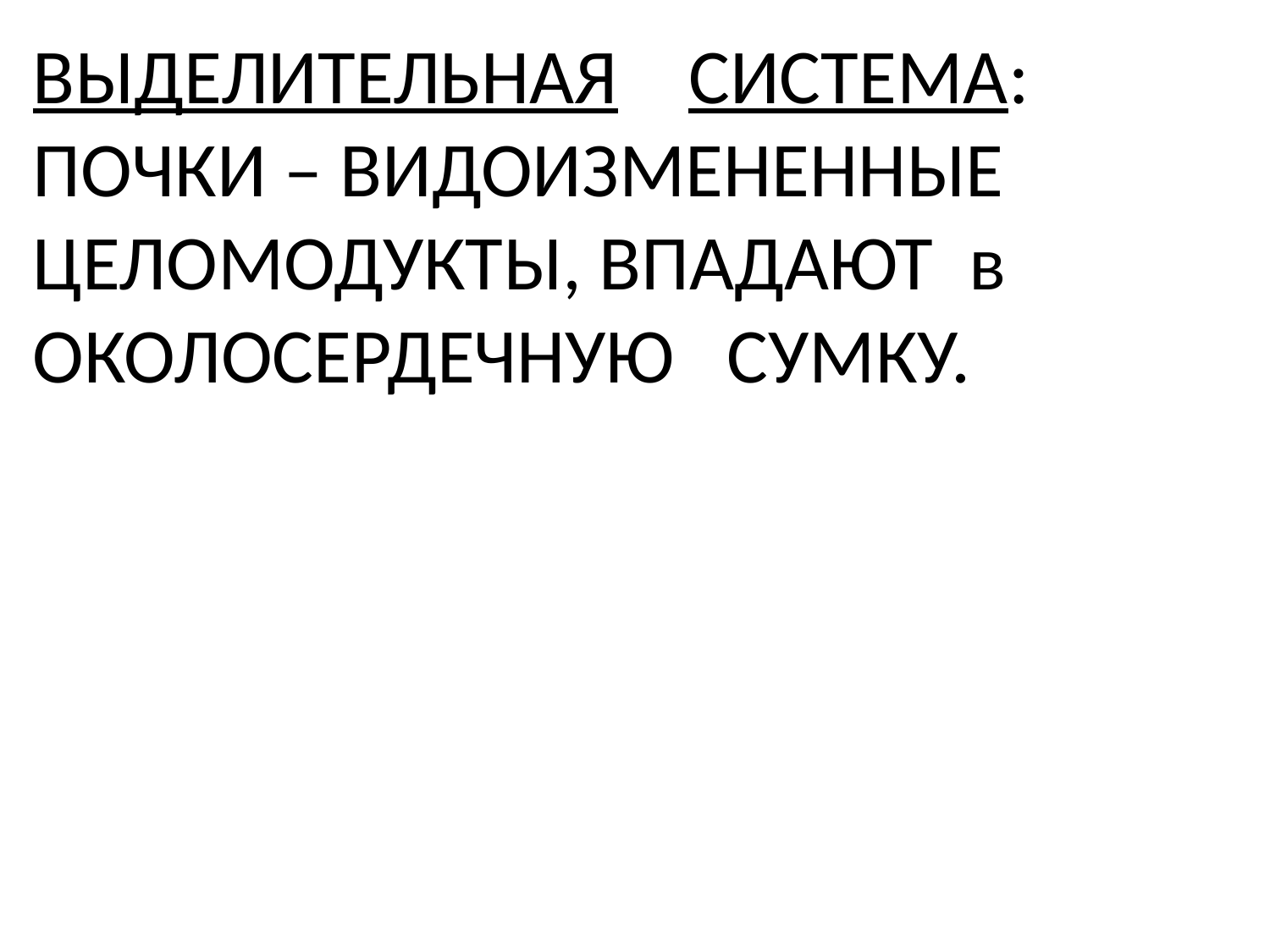

# ВЫДЕЛИТЕЛЬНАЯ    СИСТЕМА: ПОЧКИ – ВИДОИЗМЕНЕННЫЕ ЦЕЛОМОДУКТЫ, ВПАДАЮТ  в  ОКОЛОСЕРДЕЧНУЮ   СУМКУ.